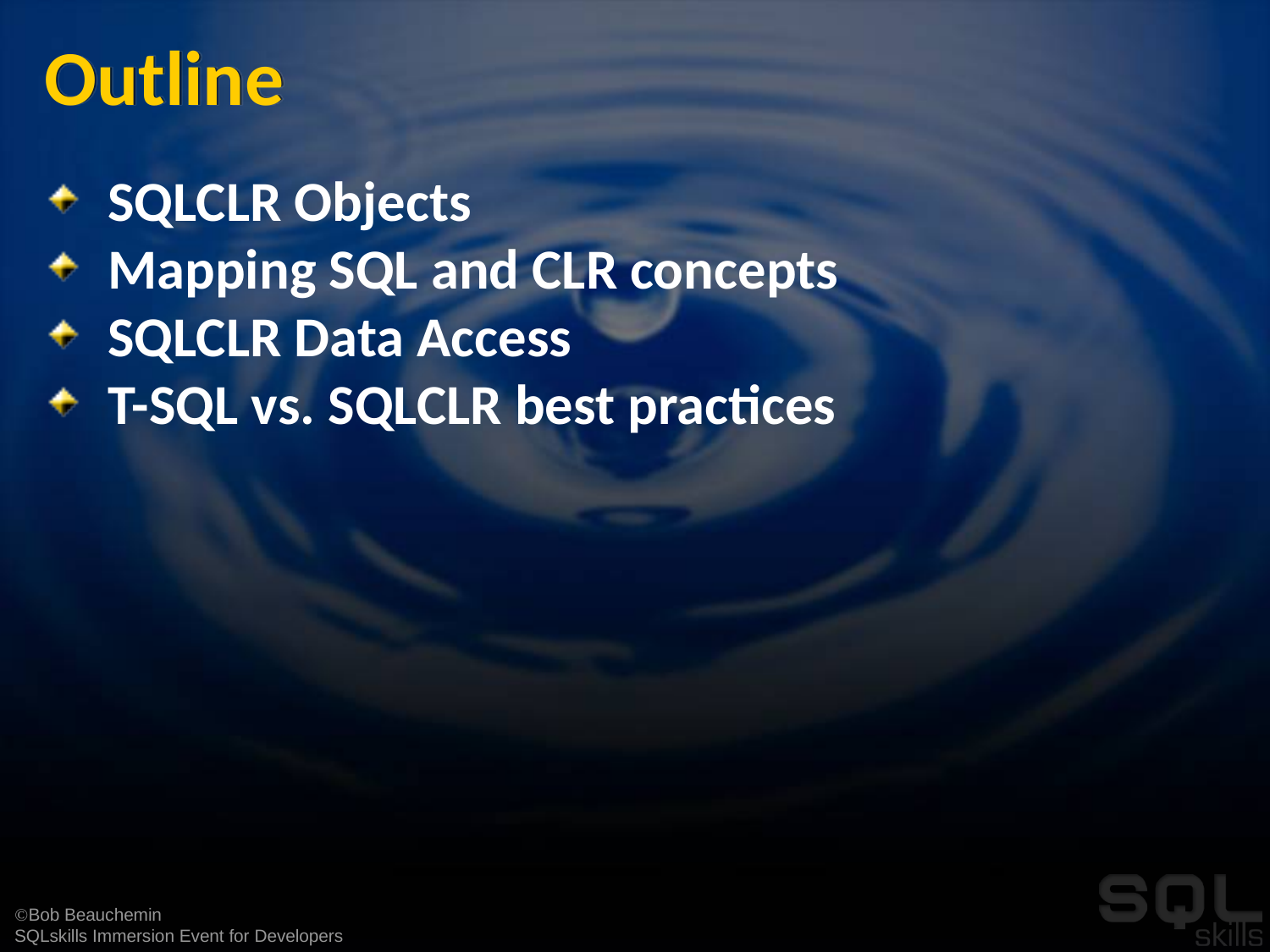

# Outline
SQLCLR Objects
Mapping SQL and CLR concepts
SQLCLR Data Access
T-SQL vs. SQLCLR best practices